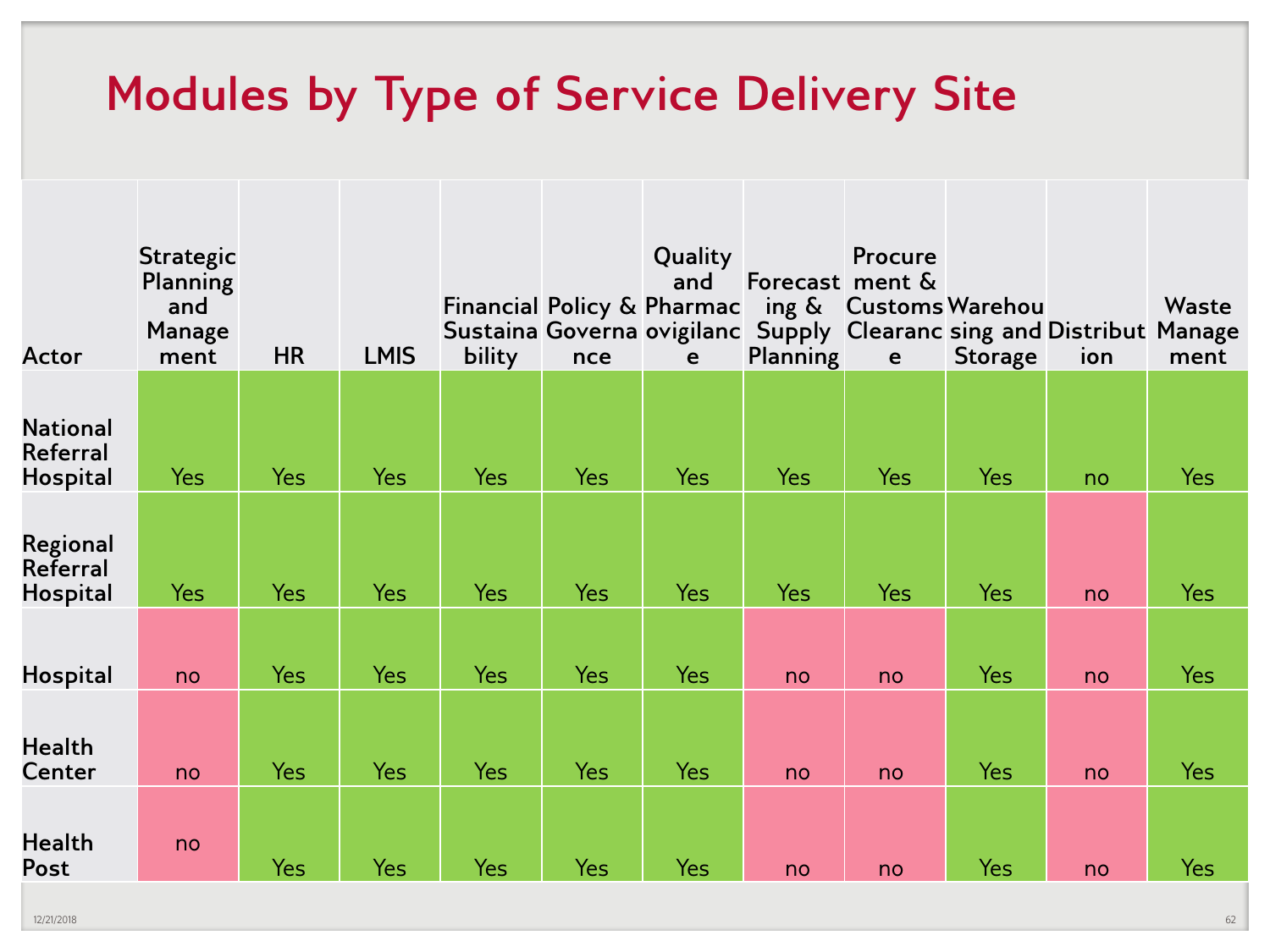

# Modules by Type of Service Delivery Site
| Actor | Strategic Planning and Management | HR | LMIS | Financial Sustainability | Policy & Governance | Quality and Pharmacovigilance | Forecasting & Supply Planning | Procurement & Customs Clearance | Warehousing and Storage | Distribution | Waste Management |
| --- | --- | --- | --- | --- | --- | --- | --- | --- | --- | --- | --- |
| National Referral Hospital | Yes | Yes | Yes | Yes | Yes | Yes | Yes | Yes | Yes | no | Yes |
| Regional Referral Hospital | Yes | Yes | Yes | Yes | Yes | Yes | Yes | Yes | Yes | no | Yes |
| Hospital | no | Yes | Yes | Yes | Yes | Yes | no | no | Yes | no | Yes |
| Health Center | no | Yes | Yes | Yes | Yes | Yes | no | no | Yes | no | Yes |
| Health Post | no | Yes | Yes | Yes | Yes | Yes | no | no | Yes | no | Yes |
12/21/2018
62